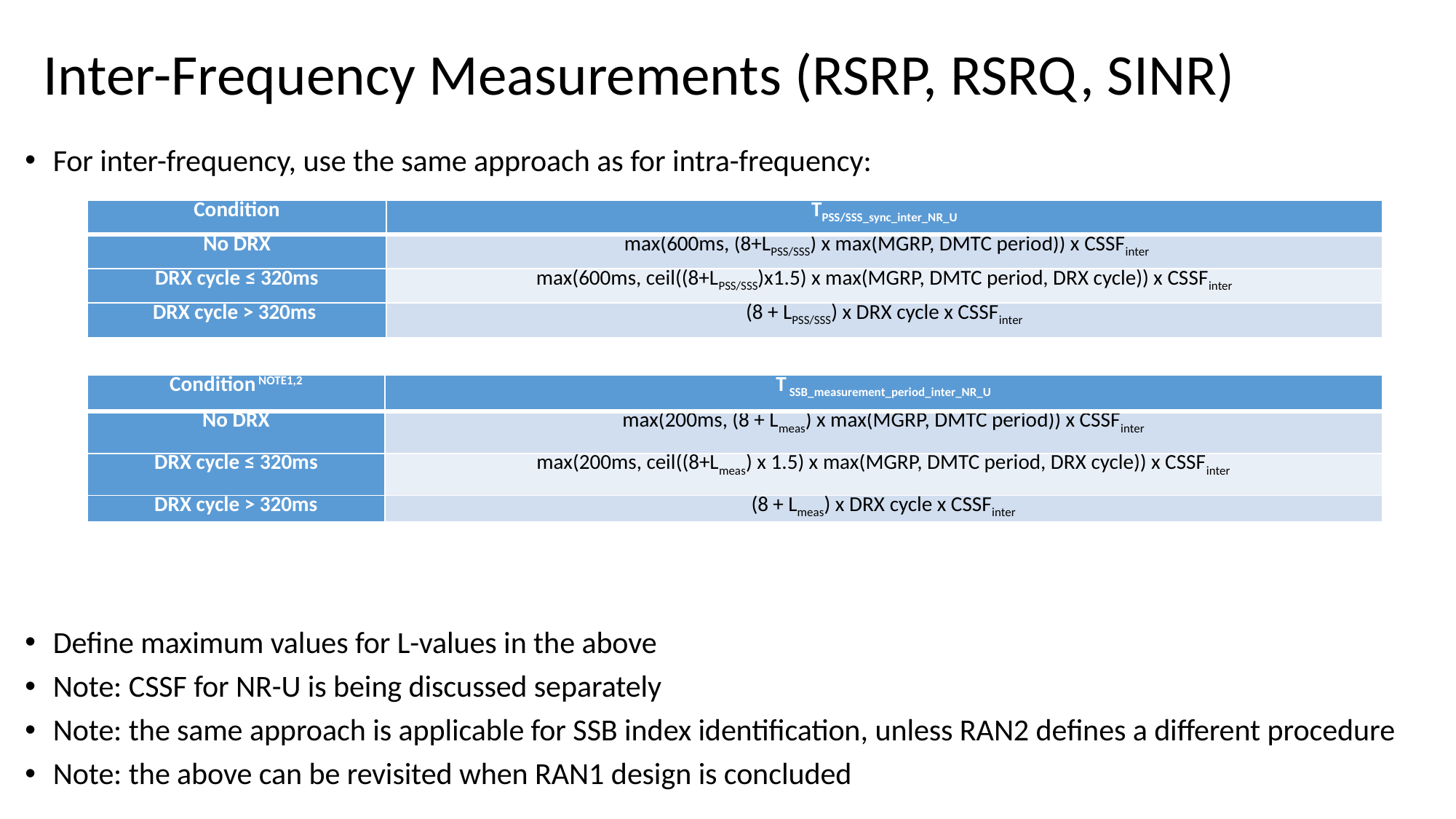

# Inter-Frequency Measurements (RSRP, RSRQ, SINR)
For inter-frequency, use the same approach as for intra-frequency:

Define maximum values for L-values in the above
Note: CSSF for NR-U is being discussed separately
Note: the same approach is applicable for SSB index identification, unless RAN2 defines a different procedure
Note: the above can be revisited when RAN1 design is concluded
| Condition | TPSS/SSS\_sync\_inter\_NR\_U |
| --- | --- |
| No DRX | max(600ms, (8+LPSS/SSS) x max(MGRP, DMTC period)) x CSSFinter |
| DRX cycle ≤ 320ms | max(600ms, ceil((8+LPSS/SSS)x1.5) x max(MGRP, DMTC period, DRX cycle)) x CSSFinter |
| DRX cycle > 320ms | (8 + LPSS/SSS) x DRX cycle x CSSFinter |
| Condition NOTE1,2 | T SSB\_measurement\_period\_inter\_NR\_U |
| --- | --- |
| No DRX | max(200ms, (8 + Lmeas) x max(MGRP, DMTC period)) x CSSFinter |
| DRX cycle ≤ 320ms | max(200ms, ceil((8+Lmeas) x 1.5) x max(MGRP, DMTC period, DRX cycle)) x CSSFinter |
| DRX cycle > 320ms | (8 + Lmeas) x DRX cycle x CSSFinter |